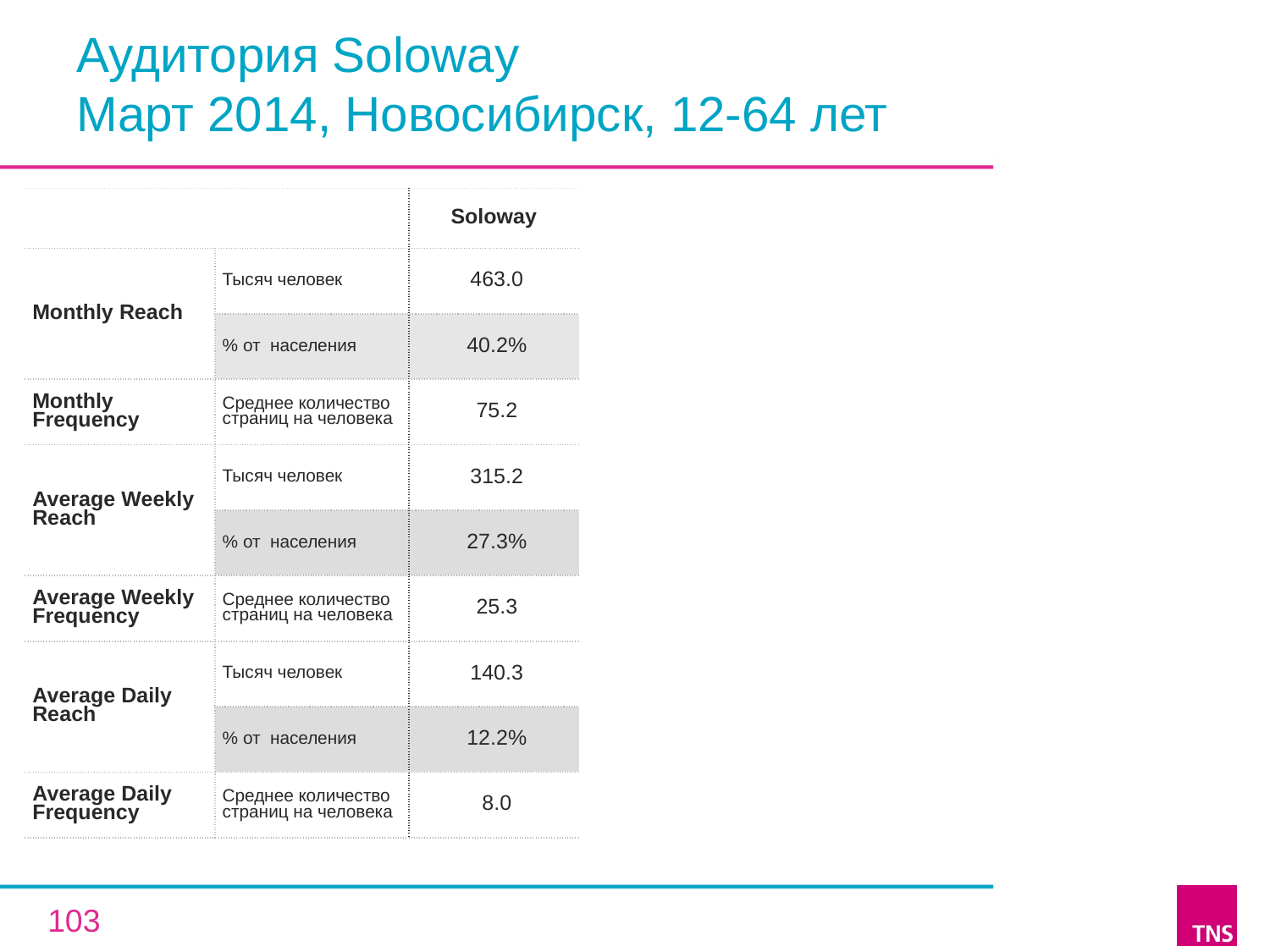

# Аудитория Soloway Март 2014, Новосибирск, 12-64 лет
|  |  | Soloway |
| --- | --- | --- |
| Monthly Reach | Тысяч человек | 463.0 |
|  | % от населения | 40.2% |
| Monthly Frequency | Среднее количество страниц на человека | 75.2 |
| Average Weekly Reach | Тысяч человек | 315.2 |
|  | % от населения | 27.3% |
| Average Weekly Frequency | Среднее количество страниц на человека | 25.3 |
| Average Daily Reach | Тысяч человек | 140.3 |
|  | % от населения | 12.2% |
| Average Daily Frequency | Среднее количество страниц на человека | 8.0 |

103